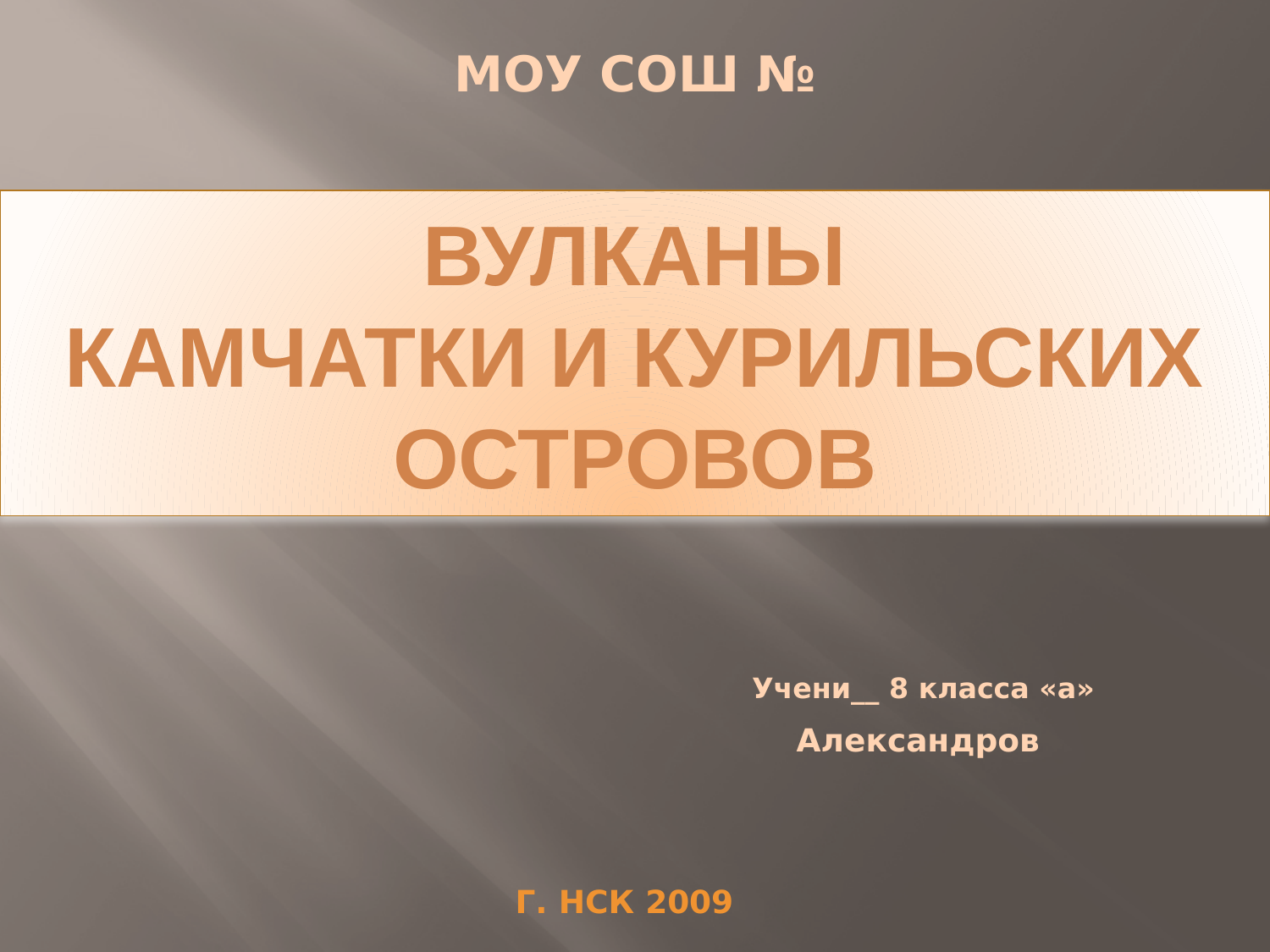

МОУ СОШ №
# ВУЛКАНЫ КАМЧАТКИ И КУРИЛЬСКИХ ОСТРОВОВ
Учени__ 8 класса «а»
Александров
г. нск 2009